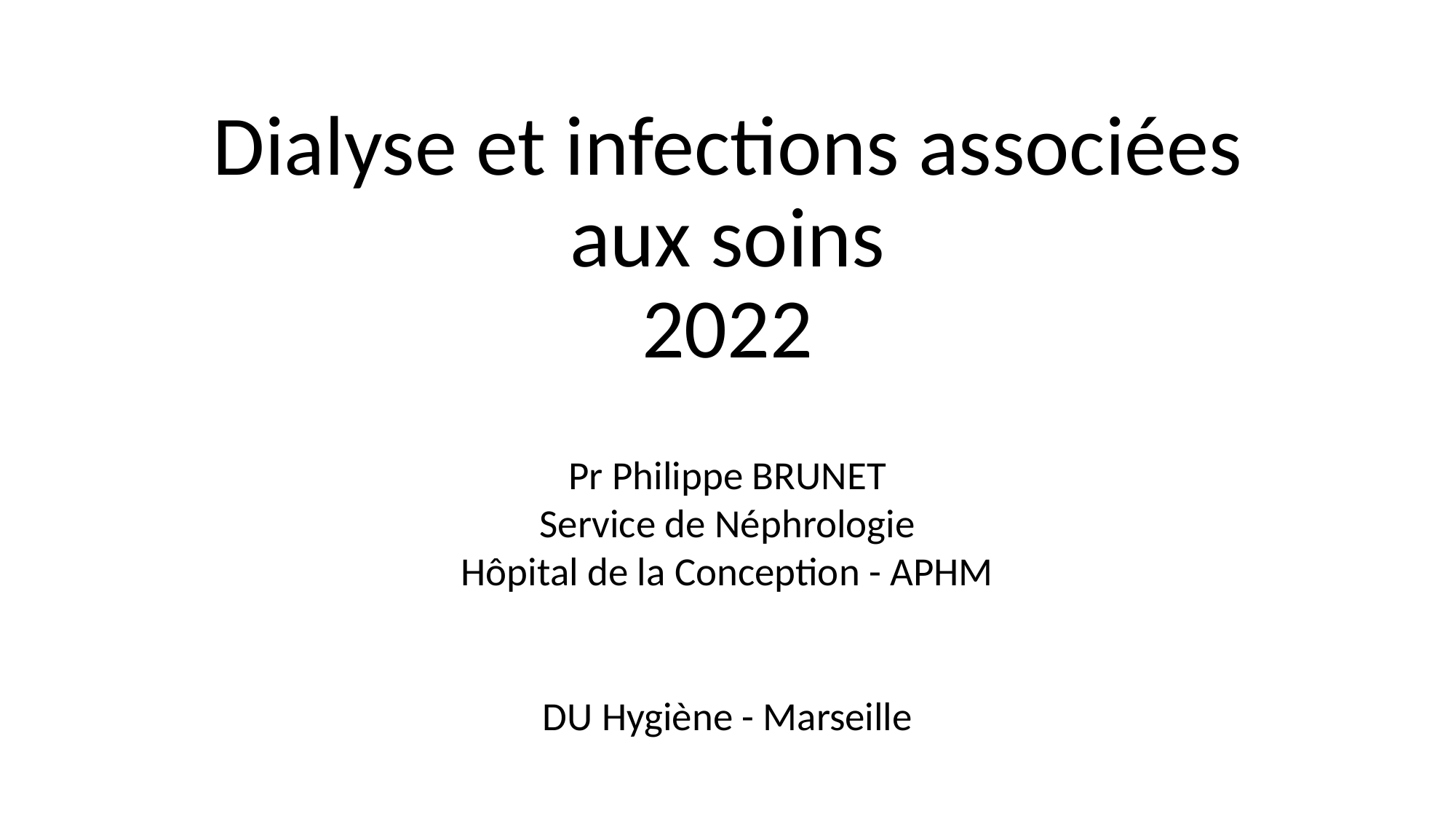

# Dialyse et infections associées aux soins 2022

Pr Philippe BRUNET
Service de Néphrologie
Hôpital de la Conception - APHM

DU Hygiène - Marseille